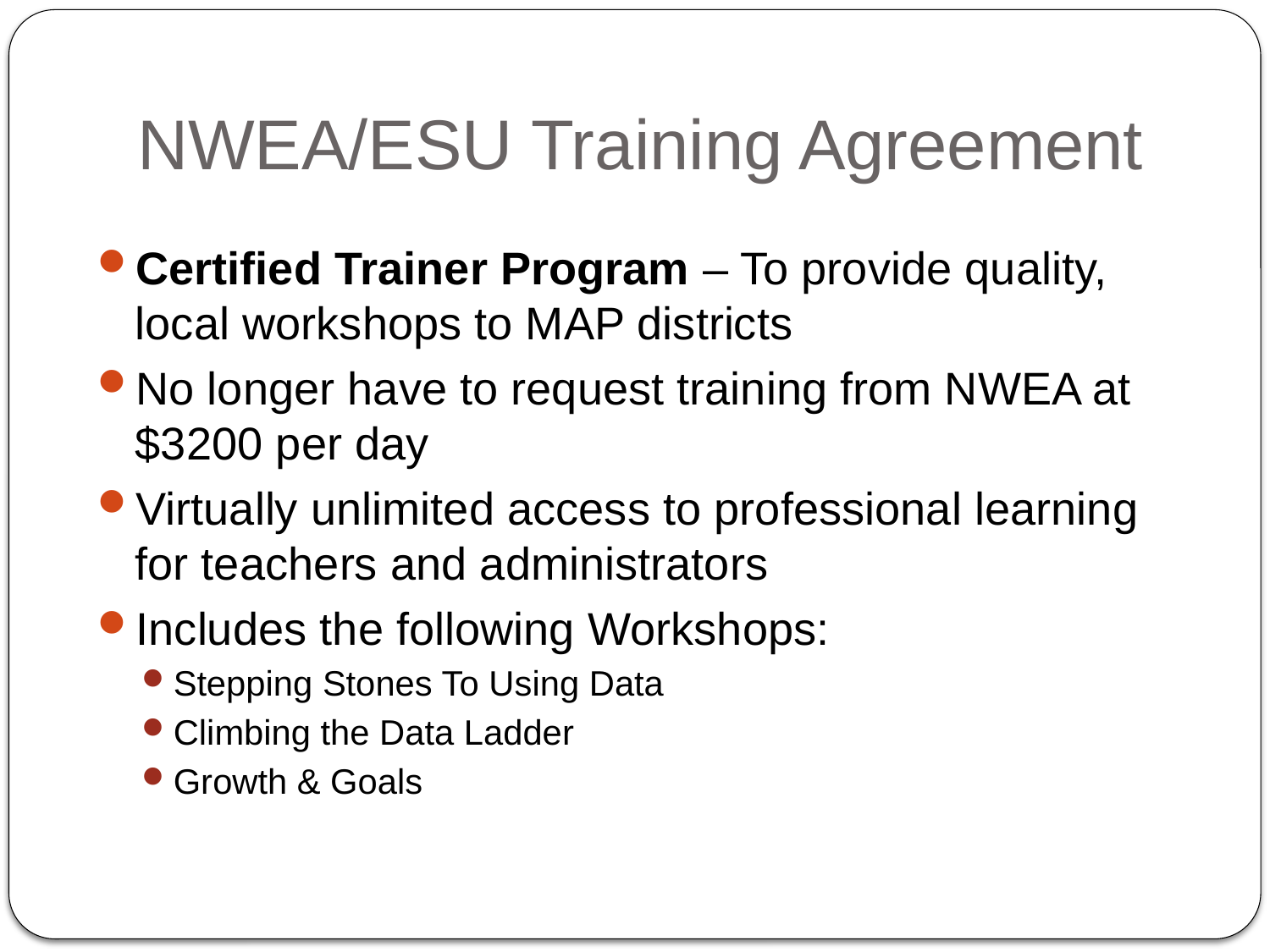

# NWEA/ESU Training Agreement
Certified Trainer Program – To provide quality, local workshops to MAP districts
No longer have to request training from NWEA at $3200 per day
Virtually unlimited access to professional learning for teachers and administrators
Includes the following Workshops:
Stepping Stones To Using Data
Climbing the Data Ladder
Growth & Goals